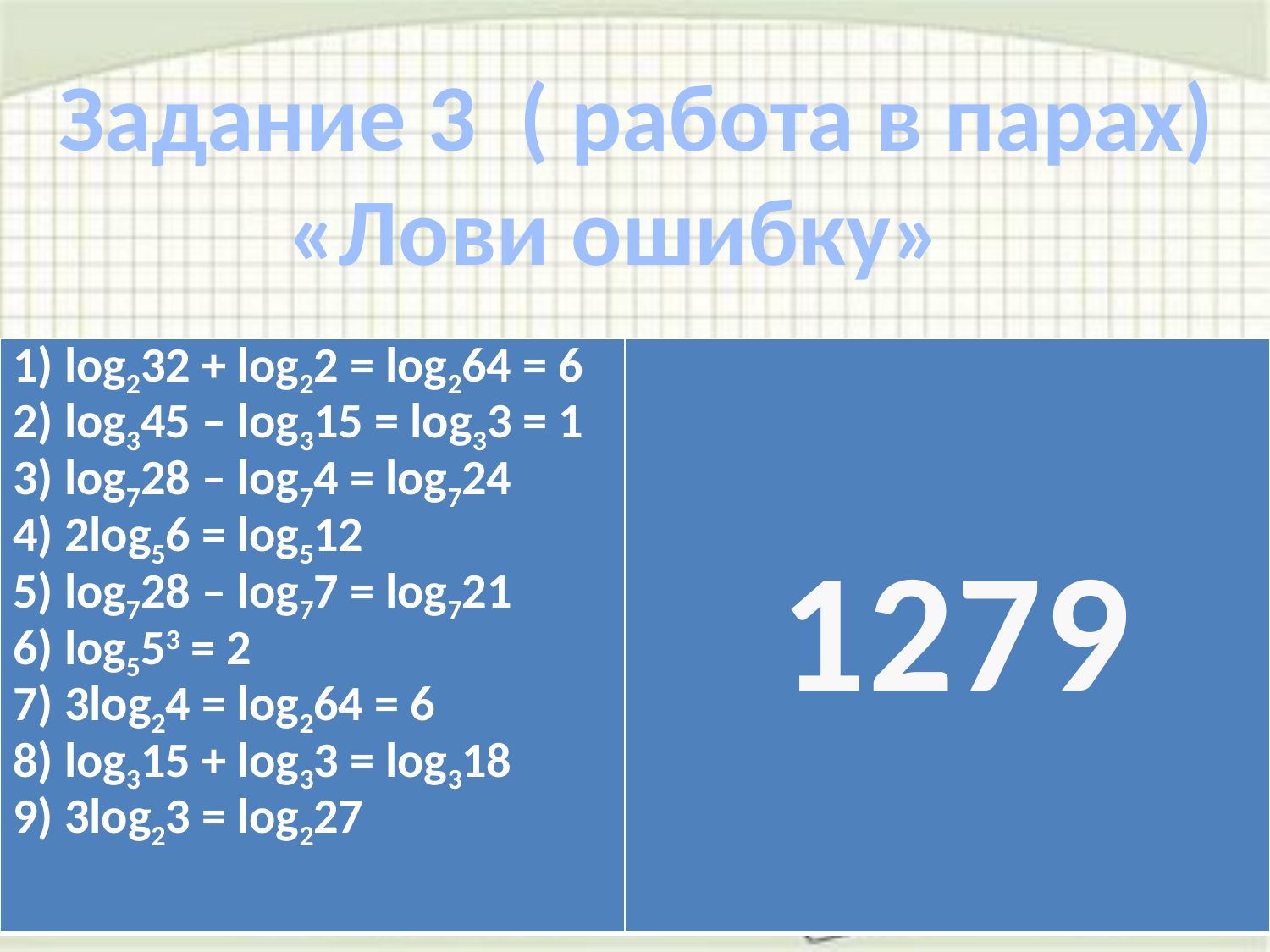

Задание 3  ( работа в парах)
«Лови ошибку»

| 1) log232 + log22 = log264 = 6 2) log345 – log315 = log33 = 1 3) log728 – log74 = log724 4) 2log56 = log512 5) log728 – log77 = log721 6) log553 = 2 7) 3log24 = log264 = 6 8) log315 + log33 = log318 9) 3log23 = log227 |  |
| --- | --- |
1279